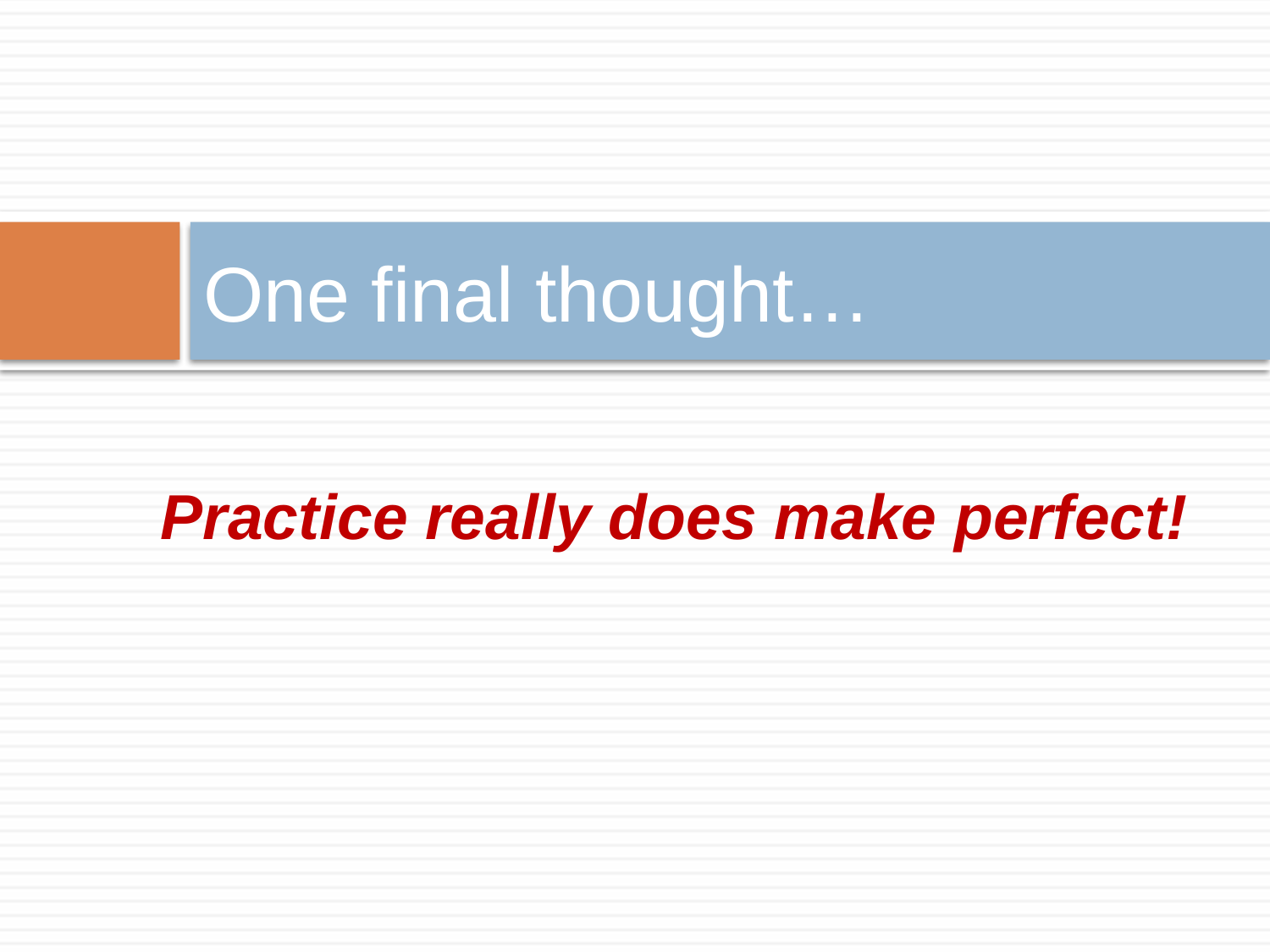

# One final thought…

Practice really does make perfect!